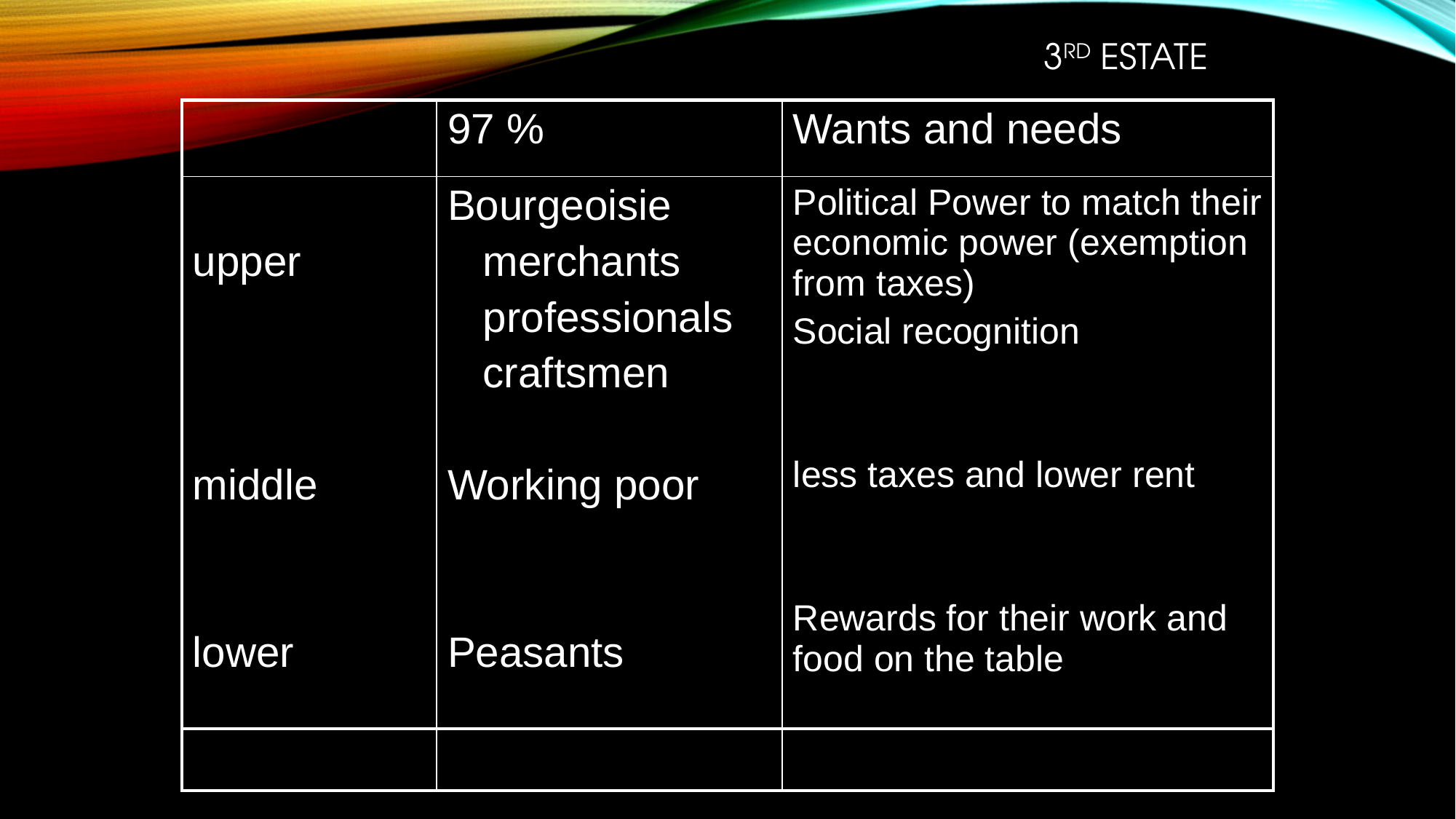

# 3rd Estate
|  | 97 % | Wants and needs |
| --- | --- | --- |
| upper middle lower | Bourgeoisie merchants professionals craftsmen Working poor Peasants | Political Power to match their economic power (exemption from taxes) Social recognition less taxes and lower rent Rewards for their work and food on the table |
|  |  |  |